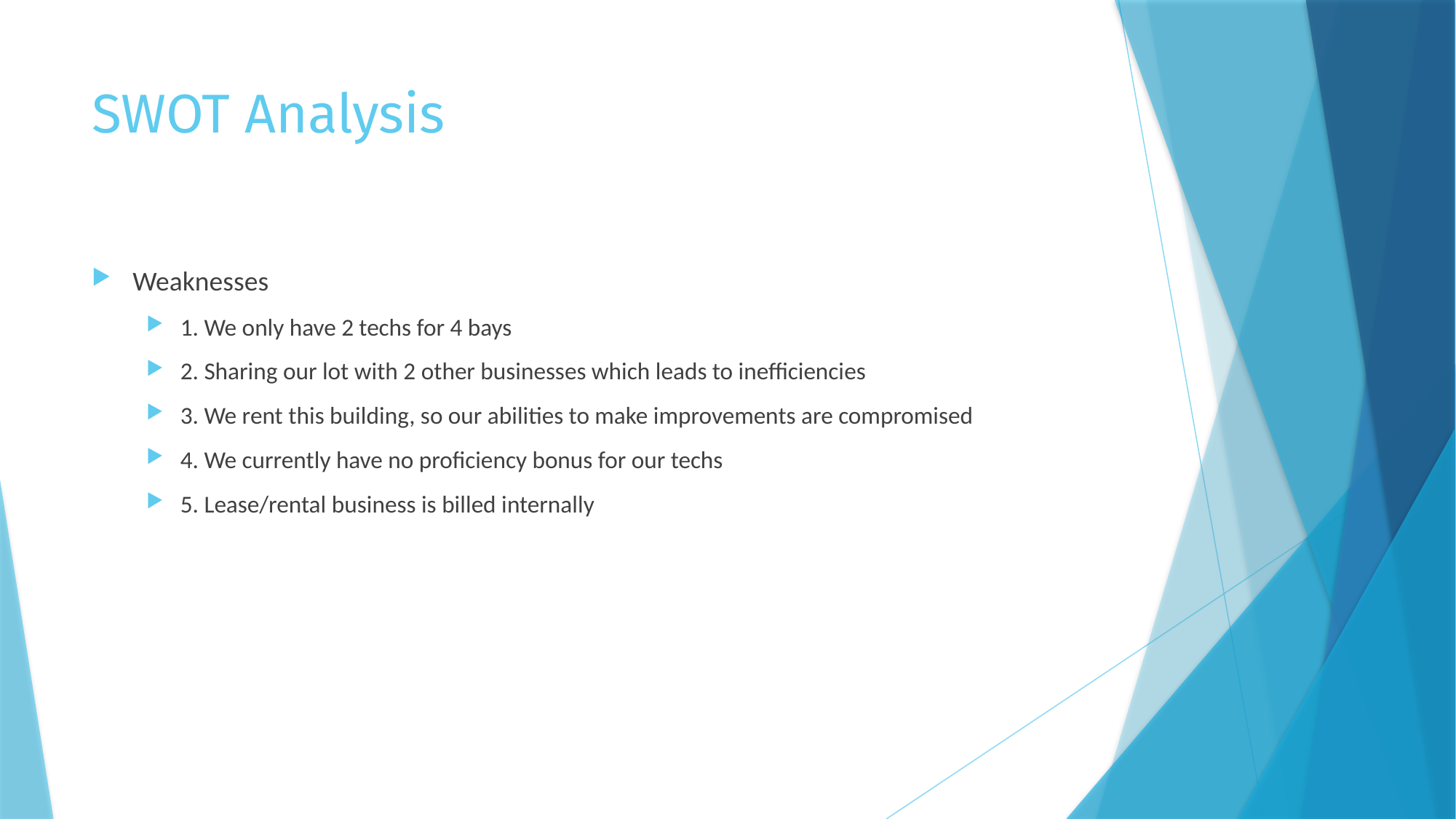

# SWOT Analysis
Weaknesses
1. We only have 2 techs for 4 bays
2. Sharing our lot with 2 other businesses which leads to inefficiencies
3. We rent this building, so our abilities to make improvements are compromised
4. We currently have no proficiency bonus for our techs
5. Lease/rental business is billed internally